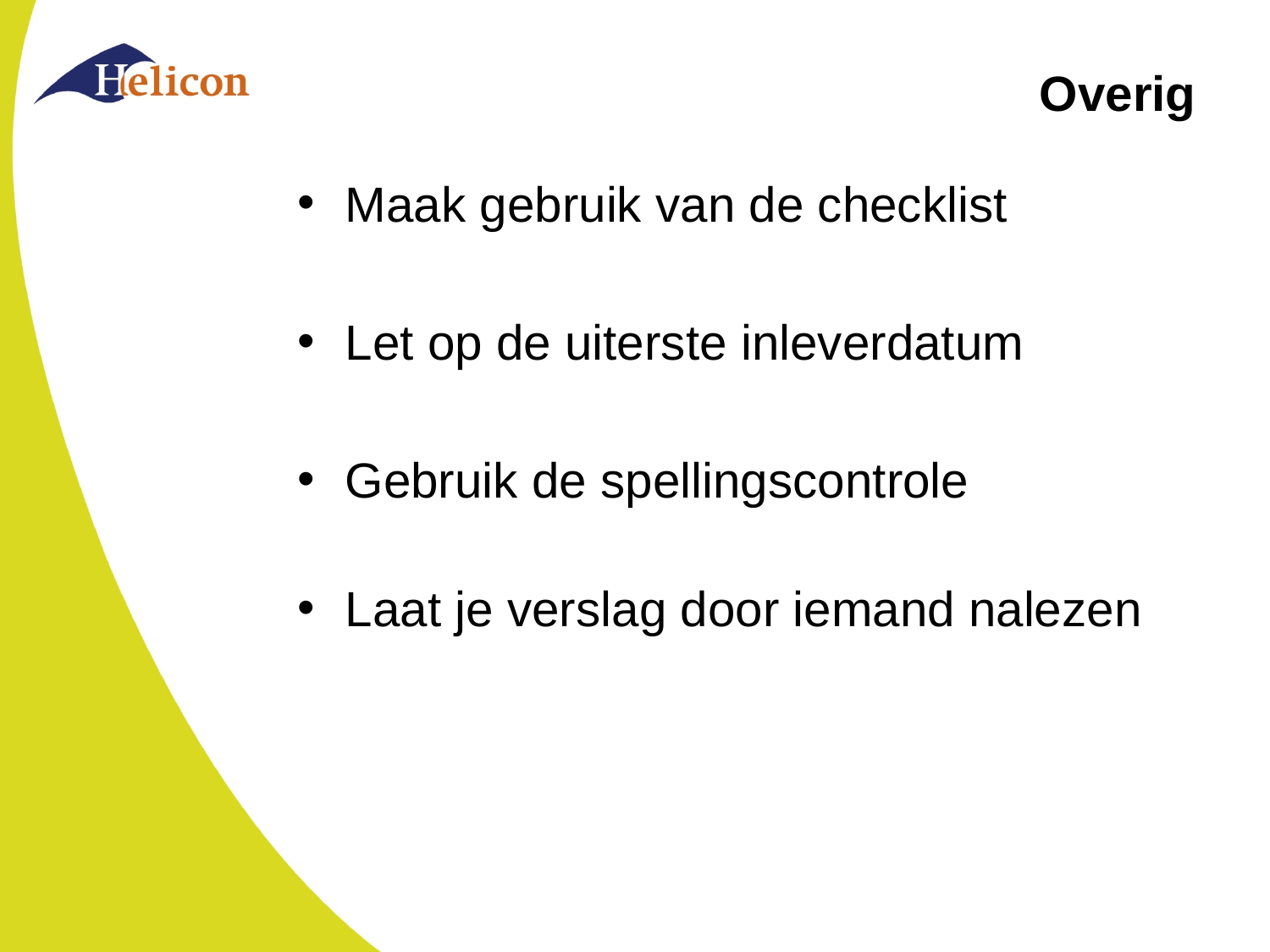

# Overig
Maak gebruik van de checklist

Let op de uiterste inleverdatum

Gebruik de spellingscontrole
Laat je verslag door iemand nalezen